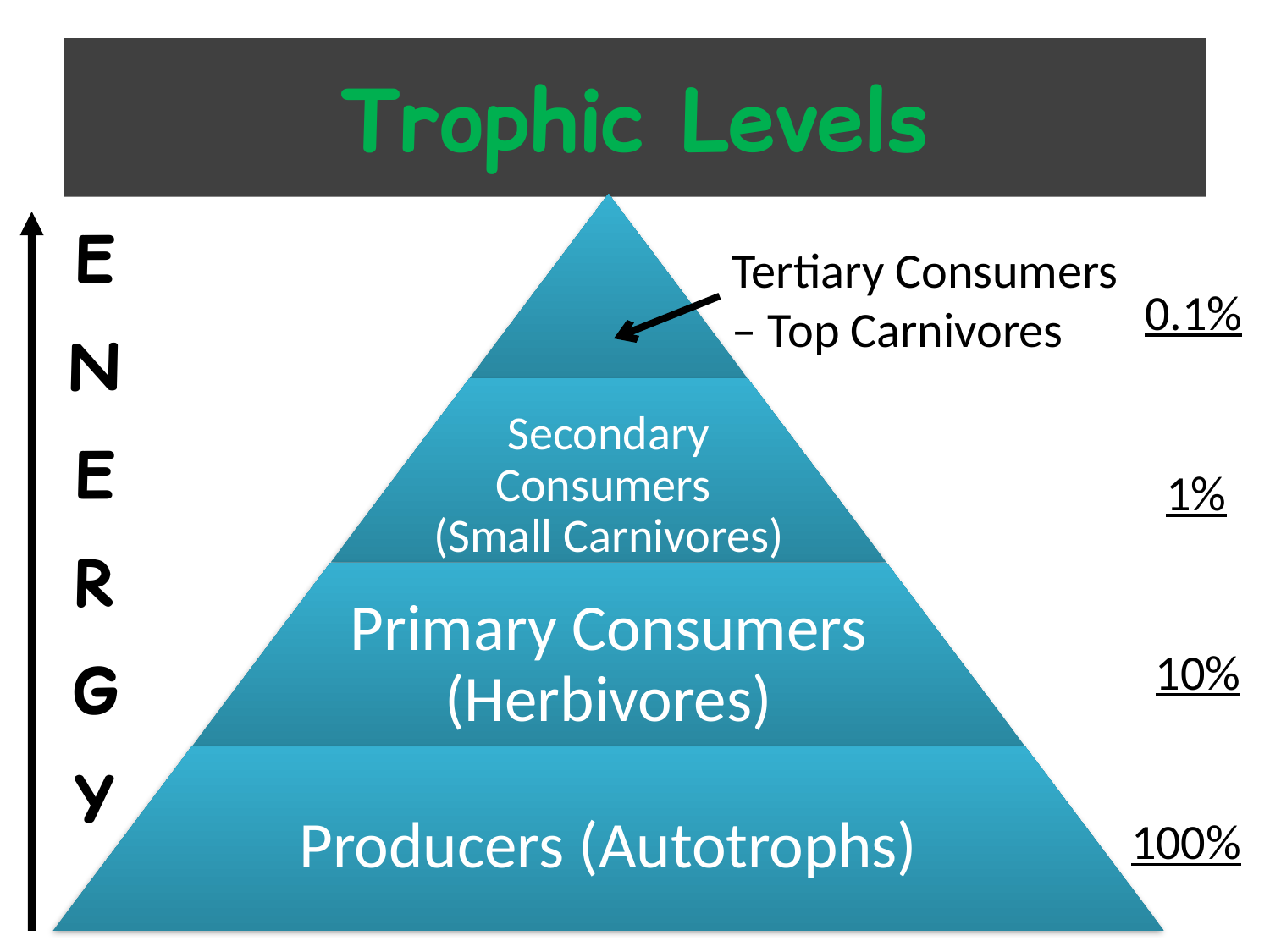

# Trophic Levels

Secondary Consumers
(Small Carnivores)
Primary Consumers (Herbivores)
Producers (Autotrophs)

E
N
E
R
G
Y
Tertiary Consumers – Top Carnivores
0.1%
1%
10%
100%